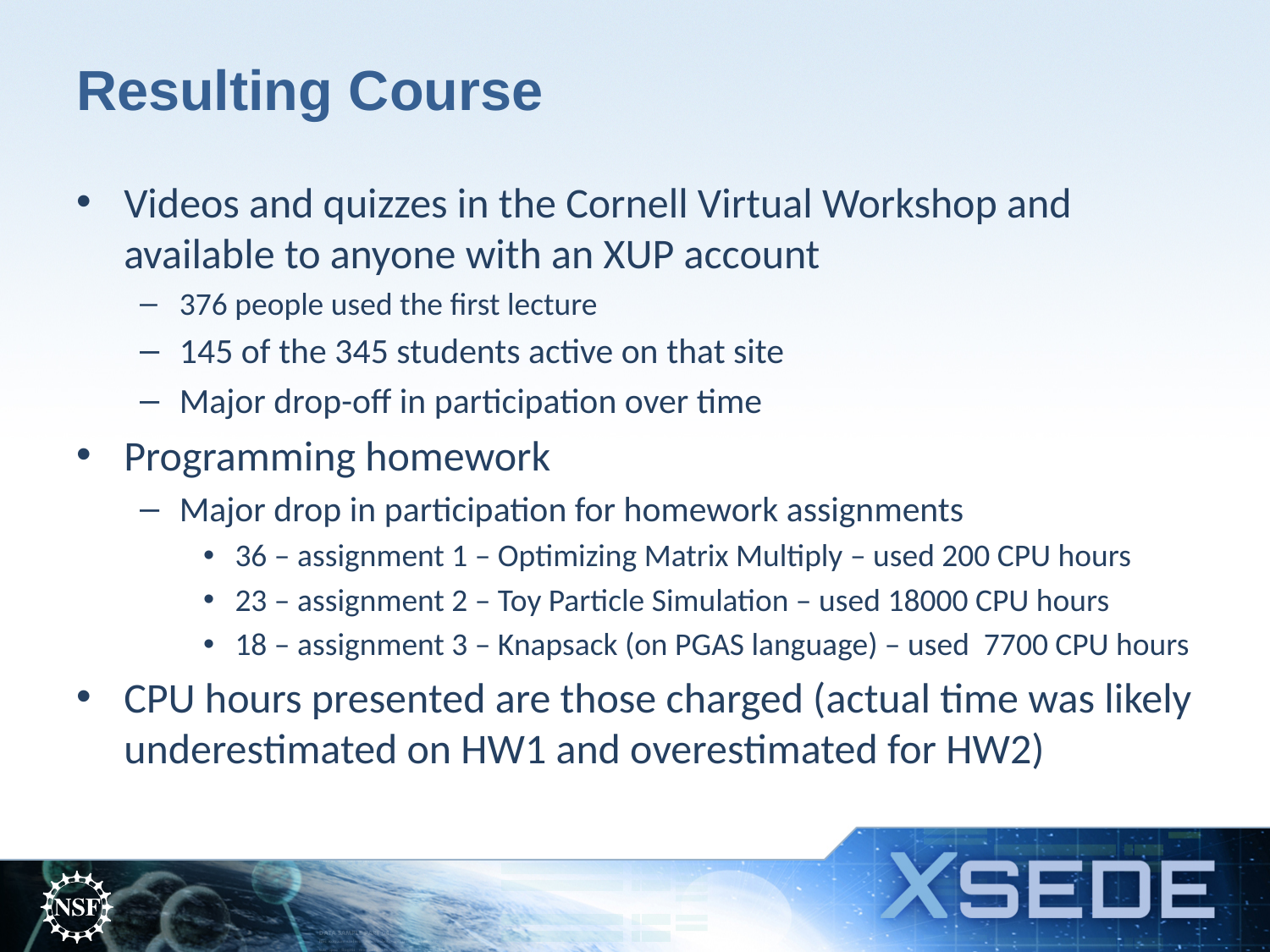

# Resulting Course
Videos and quizzes in the Cornell Virtual Workshop and available to anyone with an XUP account
376 people used the first lecture
145 of the 345 students active on that site
Major drop-off in participation over time
Programming homework
Major drop in participation for homework assignments
36 – assignment 1 – Optimizing Matrix Multiply – used 200 CPU hours
23 – assignment 2 – Toy Particle Simulation – used 18000 CPU hours
18 – assignment 3 – Knapsack (on PGAS language) – used  7700 CPU hours
CPU hours presented are those charged (actual time was likely underestimated on HW1 and overestimated for HW2)